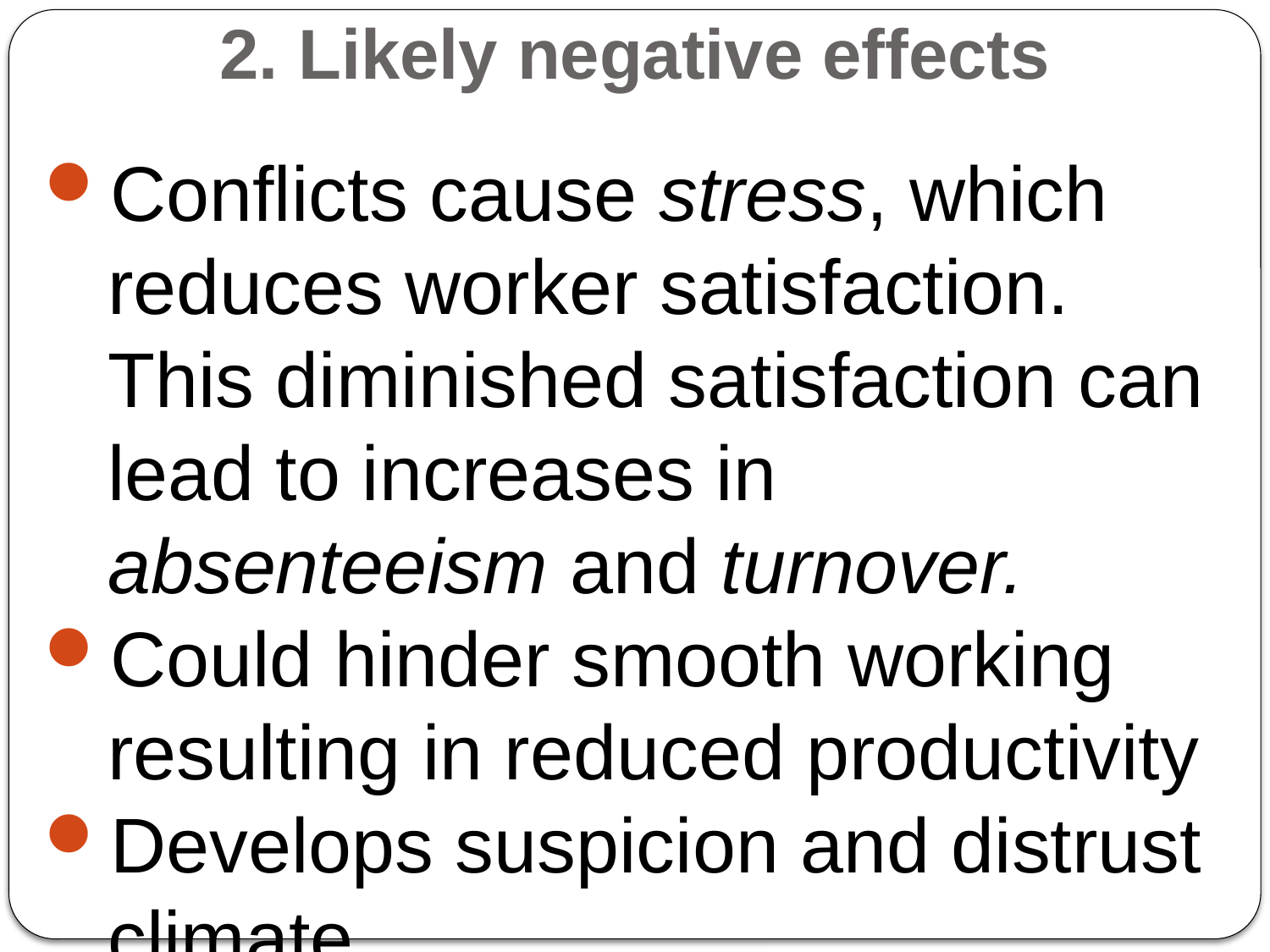

# 2. Likely negative effects
Conflicts cause stress, which reduces worker satisfaction. This diminished satisfaction can lead to increases in absenteeism and turnover.
Could hinder smooth working resulting in reduced productivity
Develops suspicion and distrust climate
25